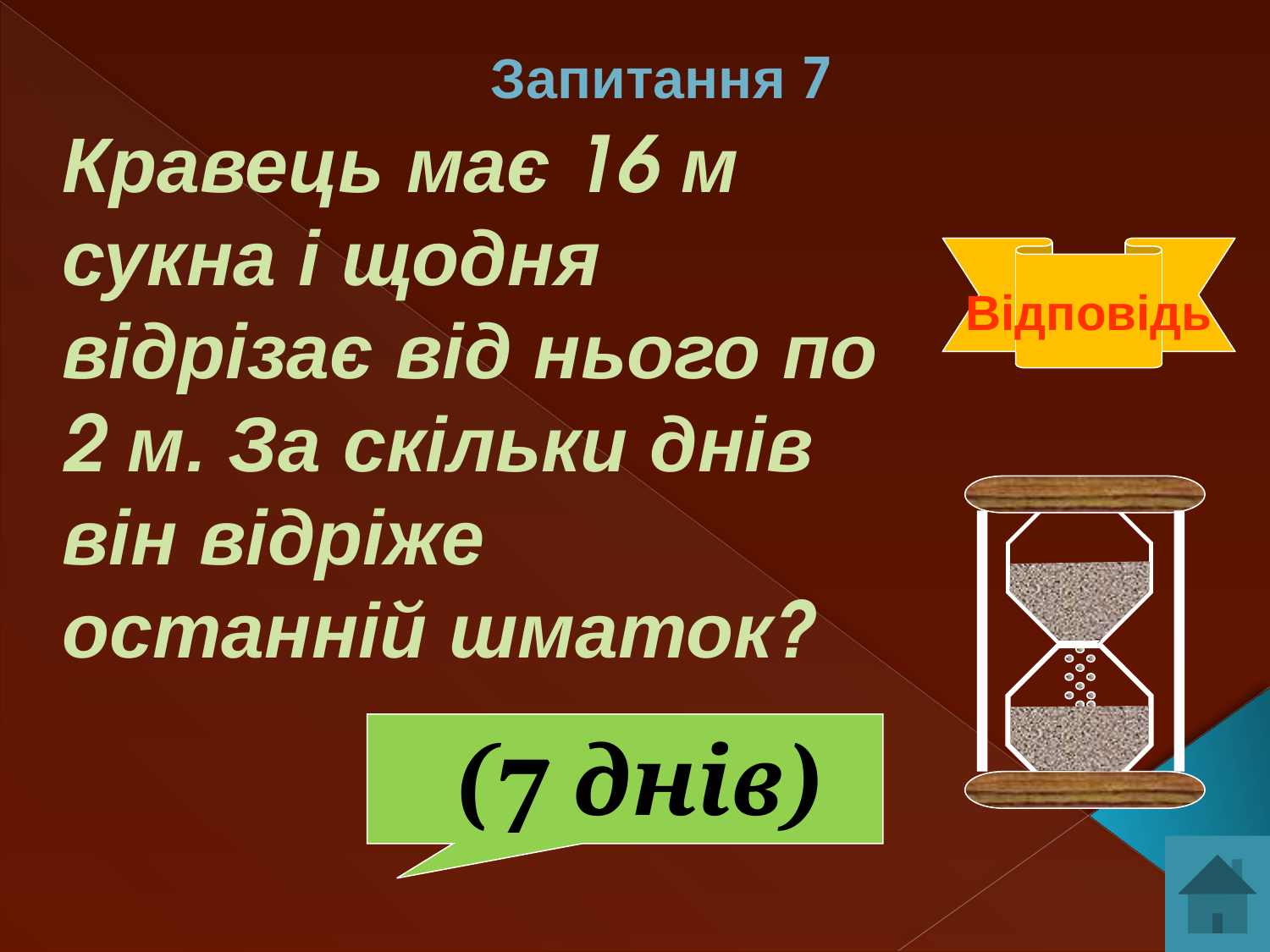

Запитання 7
Кравець має 16 м сукна і щодня відрізає від нього по 2 м. За скільки днів він відріже     останній шматок?

Відповідь

   (7 днів)